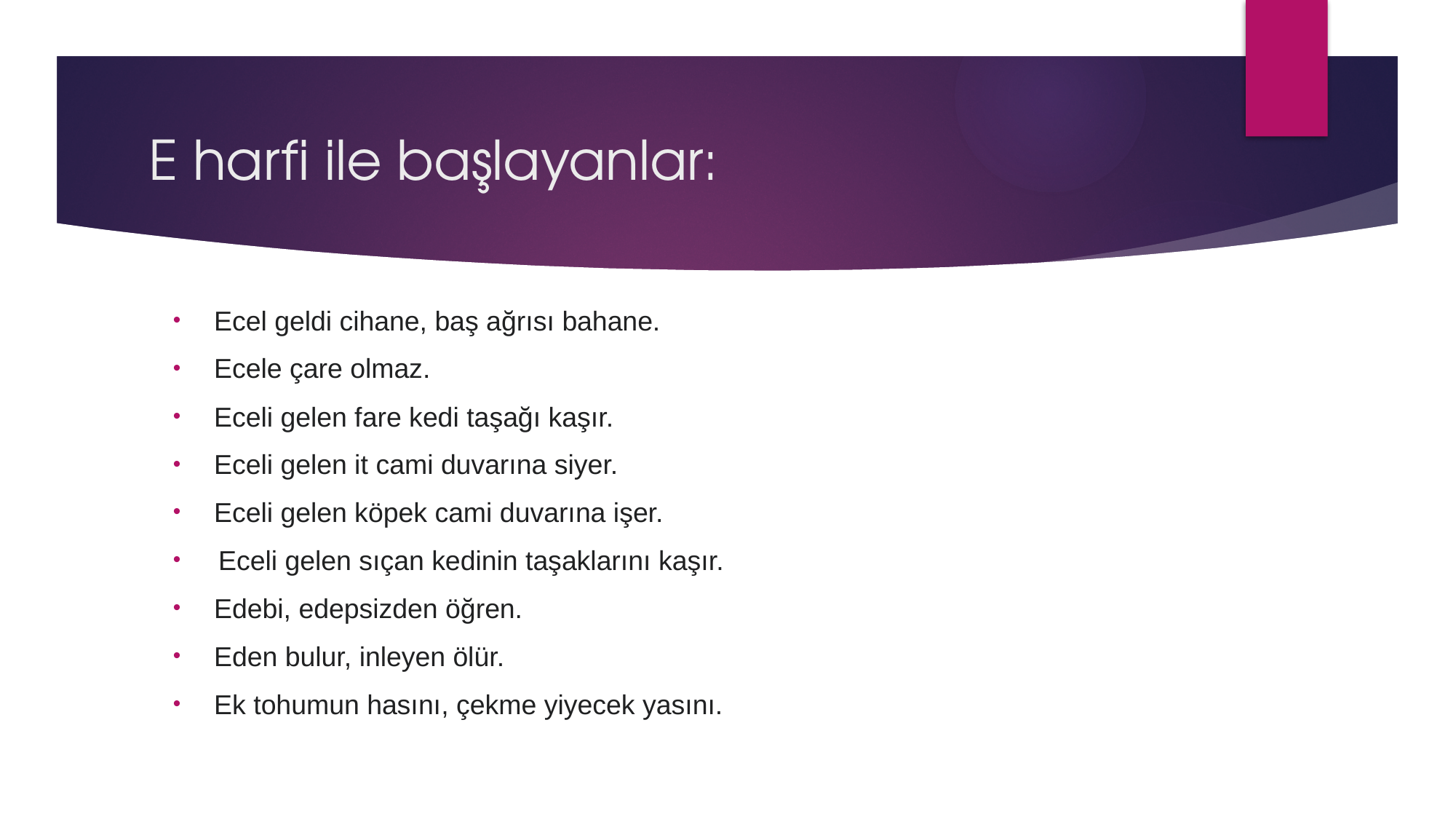

# E harfi ile başlayanlar:
Ecel geldi cihane, baş ağrısı bahane.
Ecele çare olmaz.
Eceli gelen fare kedi taşağı kaşır.
Eceli gelen it cami duvarına siyer.
Eceli gelen köpek cami duvarına işer.
 Eceli gelen sıçan kedinin taşaklarını kaşır.
Edebi, edepsizden öğren.
Eden bulur, inleyen ölür.
Ek tohumun hasını, çekme yiyecek yasını.